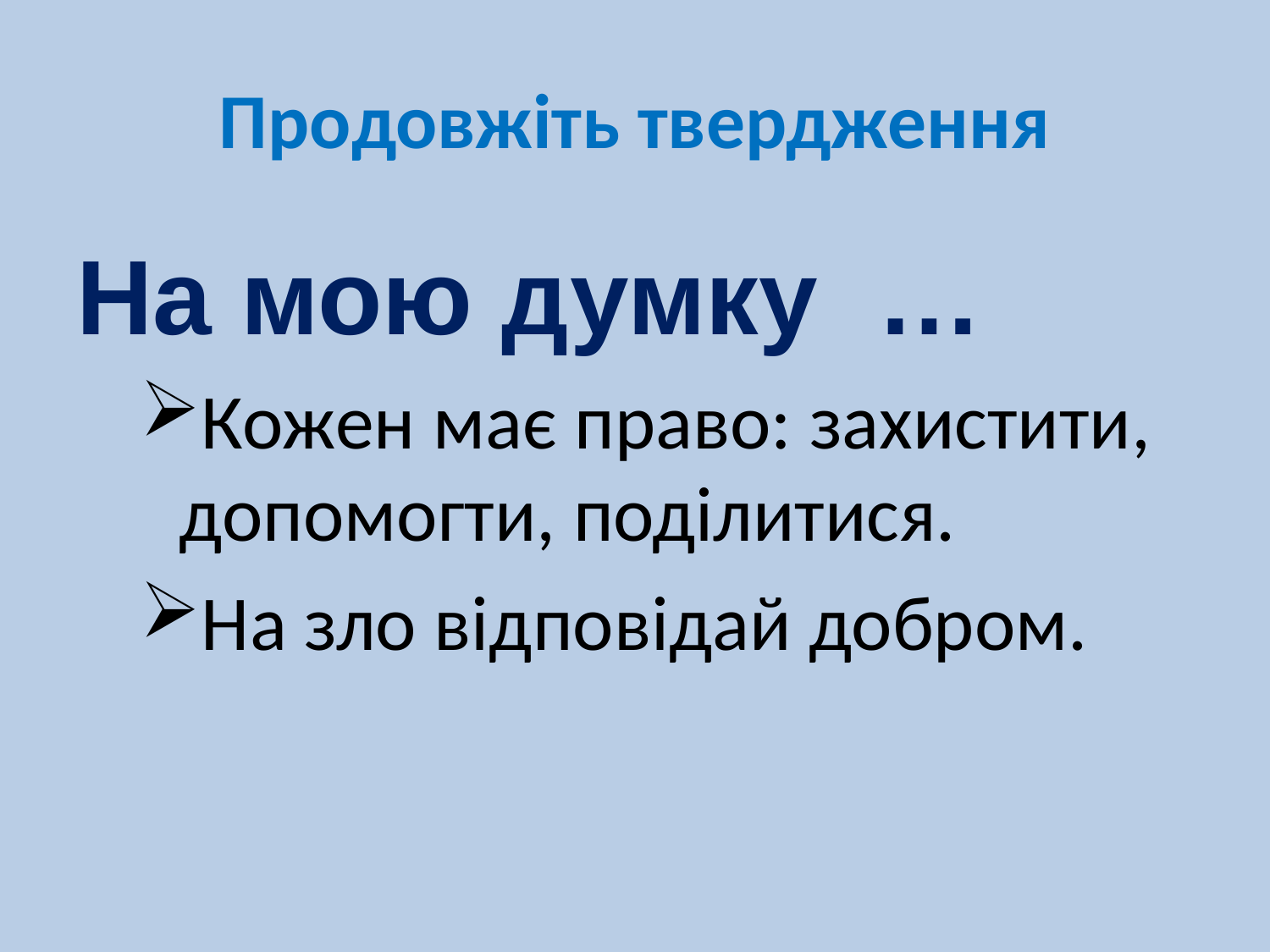

# Продовжіть твердження
На мою думку  …
Кожен має право: захистити, допомогти, поділитися.
На зло відповідай добром.